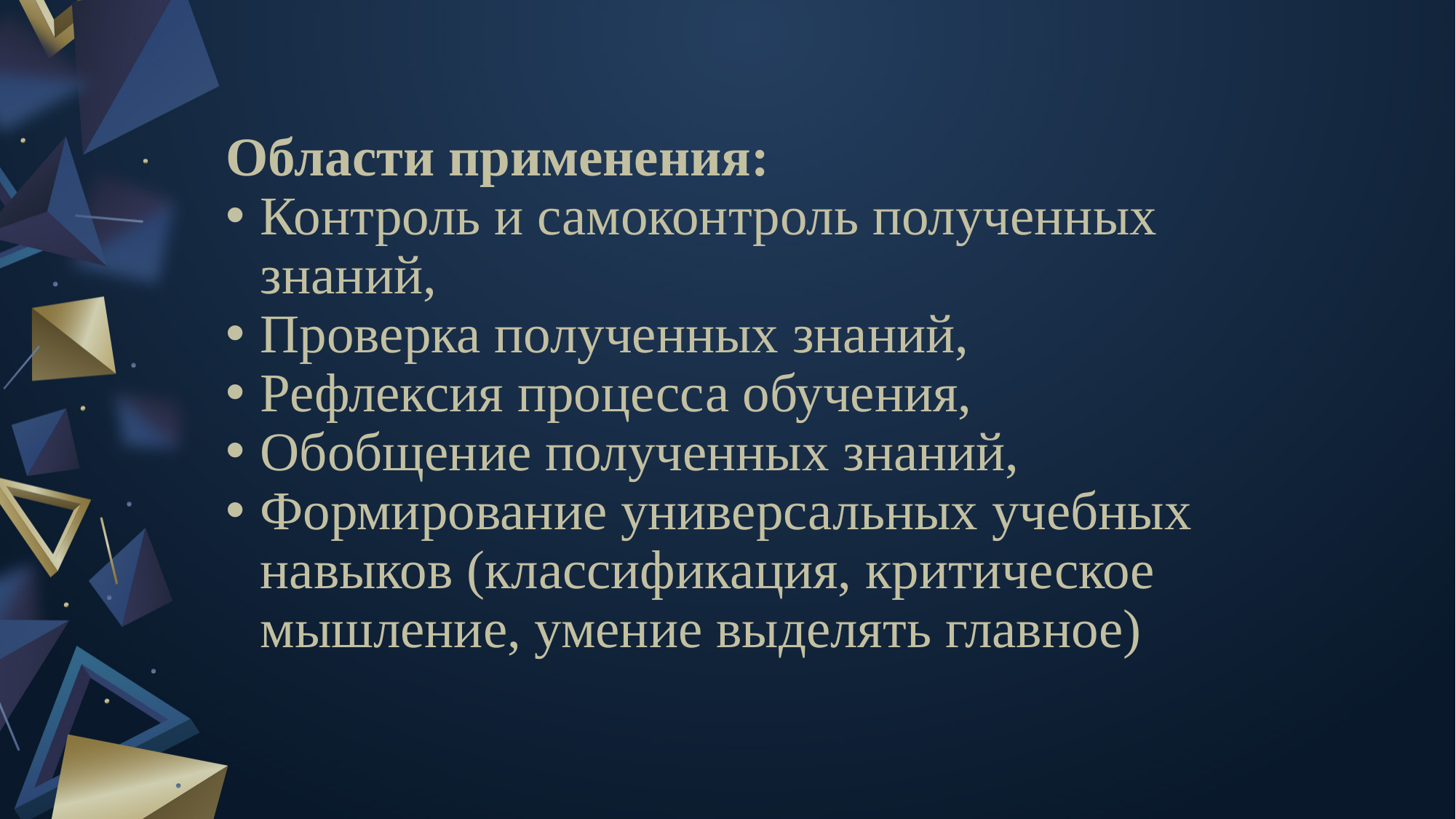

# Области применения:
Контроль и самоконтроль полученных знаний,
Проверка полученных знаний,
Рефлексия процесса обучения,
Обобщение полученных знаний,
Формирование универсальных учебных навыков (классификация, критическое мышление, умение выделять главное)